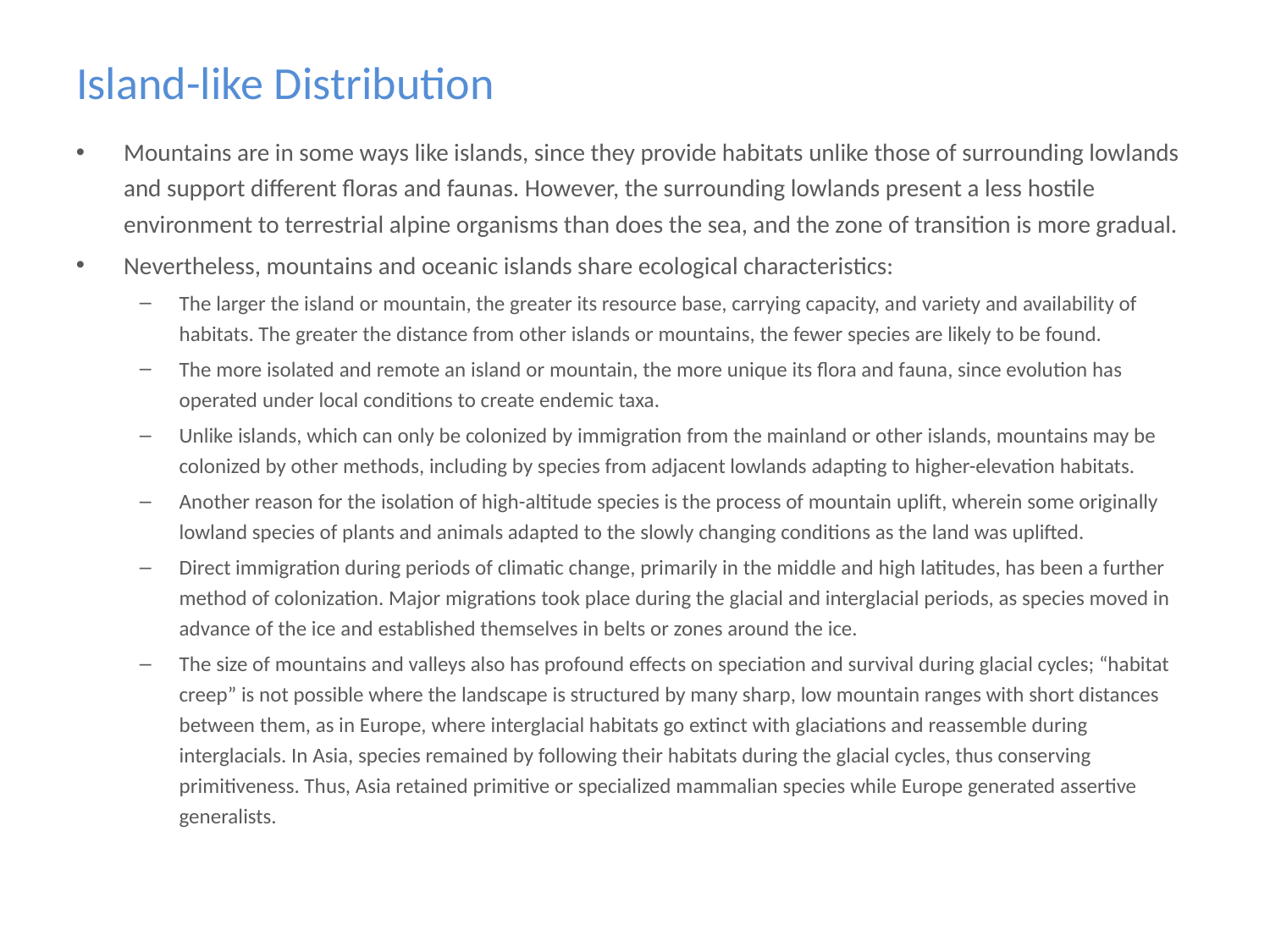

# Island-like Distribution
Mountains are in some ways like islands, since they provide habitats unlike those of surrounding lowlands and support different floras and faunas. However, the surrounding lowlands present a less hostile environment to terrestrial alpine organisms than does the sea, and the zone of transition is more gradual.
Nevertheless, mountains and oceanic islands share ecological characteristics:
The larger the island or mountain, the greater its resource base, carrying capacity, and variety and availability of habitats. The greater the distance from other islands or mountains, the fewer species are likely to be found.
The more isolated and remote an island or mountain, the more unique its flora and fauna, since evolution has operated under local conditions to create endemic taxa.
Unlike islands, which can only be colonized by immigration from the mainland or other islands, mountains may be colonized by other methods, including by species from adjacent lowlands adapting to higher-elevation habitats.
Another reason for the isolation of high-altitude species is the process of mountain uplift, wherein some originally lowland species of plants and animals adapted to the slowly changing conditions as the land was uplifted.
Direct immigration during periods of climatic change, primarily in the middle and high latitudes, has been a further method of colonization. Major migrations took place during the glacial and interglacial periods, as species moved in advance of the ice and established themselves in belts or zones around the ice.
The size of mountains and valleys also has profound effects on speciation and survival during glacial cycles; “habitat creep” is not possible where the landscape is structured by many sharp, low mountain ranges with short distances between them, as in Europe, where interglacial habitats go extinct with glaciations and reassemble during interglacials. In Asia, species remained by following their habitats during the glacial cycles, thus conserving primitiveness. Thus, Asia retained primitive or specialized mammalian species while Europe generated assertive generalists.